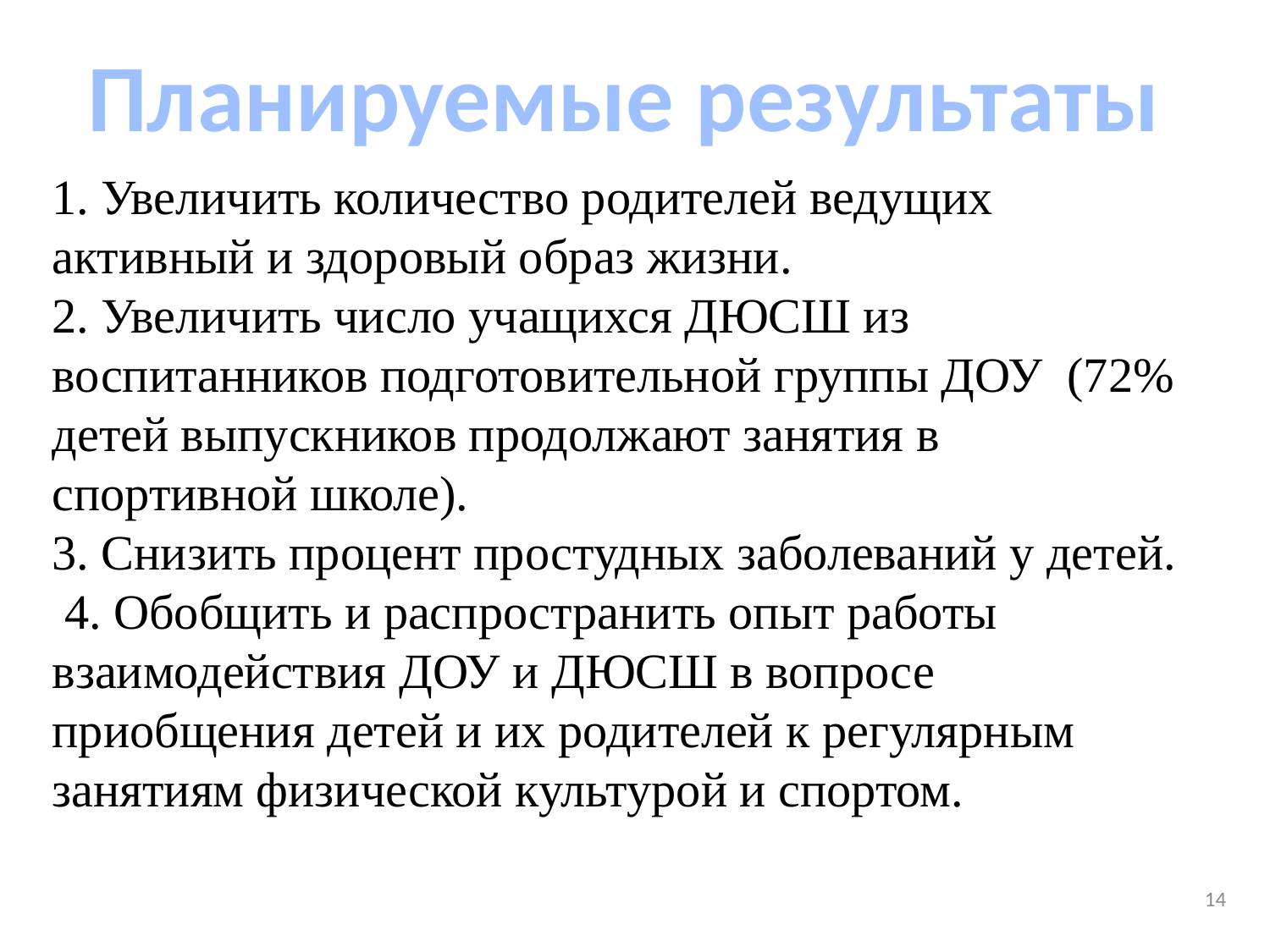

Планируемые результаты
1. Увеличить количество родителей ведущих активный и здоровый образ жизни.
2. Увеличить число учащихся ДЮСШ из воспитанников подготовительной группы ДОУ  (72% детей выпускников продолжают занятия в спортивной школе).
3. Снизить процент простудных заболеваний у детей.
 4. Обобщить и распространить опыт работы взаимодействия ДОУ и ДЮСШ в вопросе приобщения детей и их родителей к регулярным занятиям физической культурой и спортом.
14